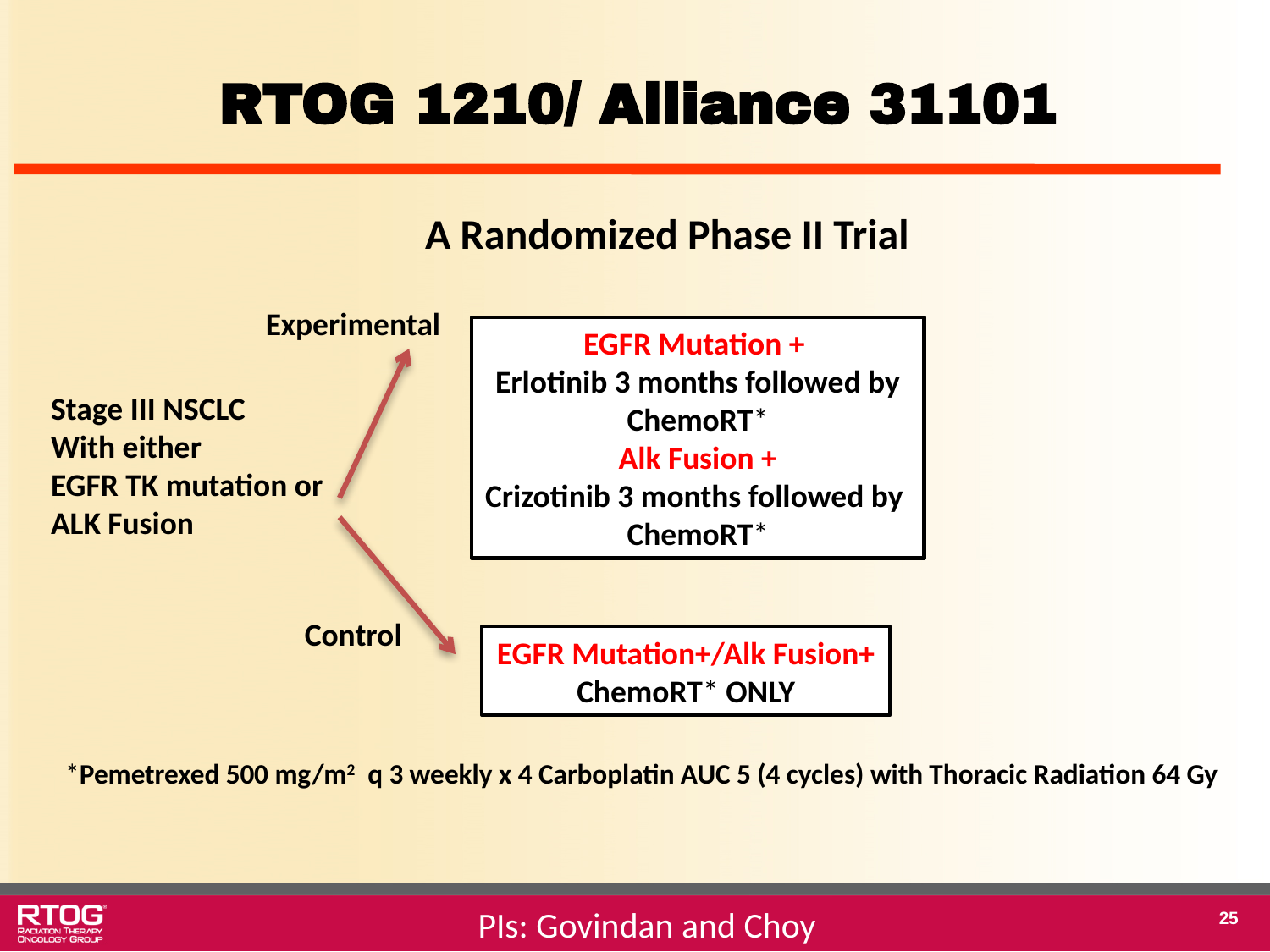

# RTOG 1210/ Alliance 31101

A Randomized Phase II Trial
Experimental
EGFR Mutation +
Erlotinib 3 months followed by ChemoRT*
Alk Fusion +
Crizotinib 3 months followed by
ChemoRT*
Stage III NSCLC
With either
EGFR TK mutation or
ALK Fusion

ALK Fusion +:
Crizotinib 3 months
Control
EGFR Mutation+/Alk Fusion+
ChemoRT* ONLY
*Pemetrexed 500 mg/m2  q 3 weekly x 4 Carboplatin AUC 5 (4 cycles) with Thoracic Radiation 64 Gy
PIs: Govindan and Choy